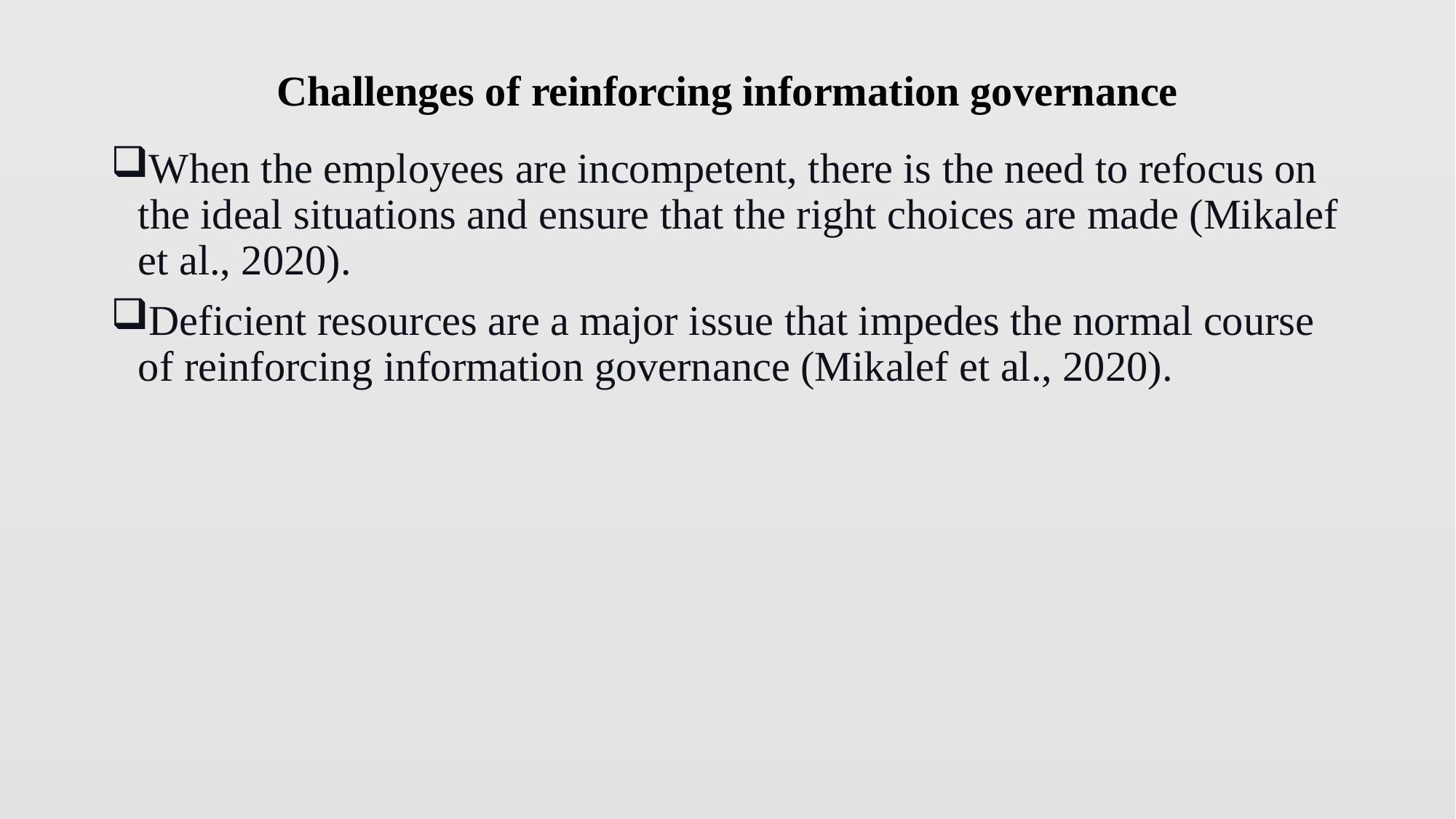

# Challenges of reinforcing information governance
When the employees are incompetent, there is the need to refocus on the ideal situations and ensure that the right choices are made (Mikalef et al., 2020).
Deficient resources are a major issue that impedes the normal course of reinforcing information governance (Mikalef et al., 2020).